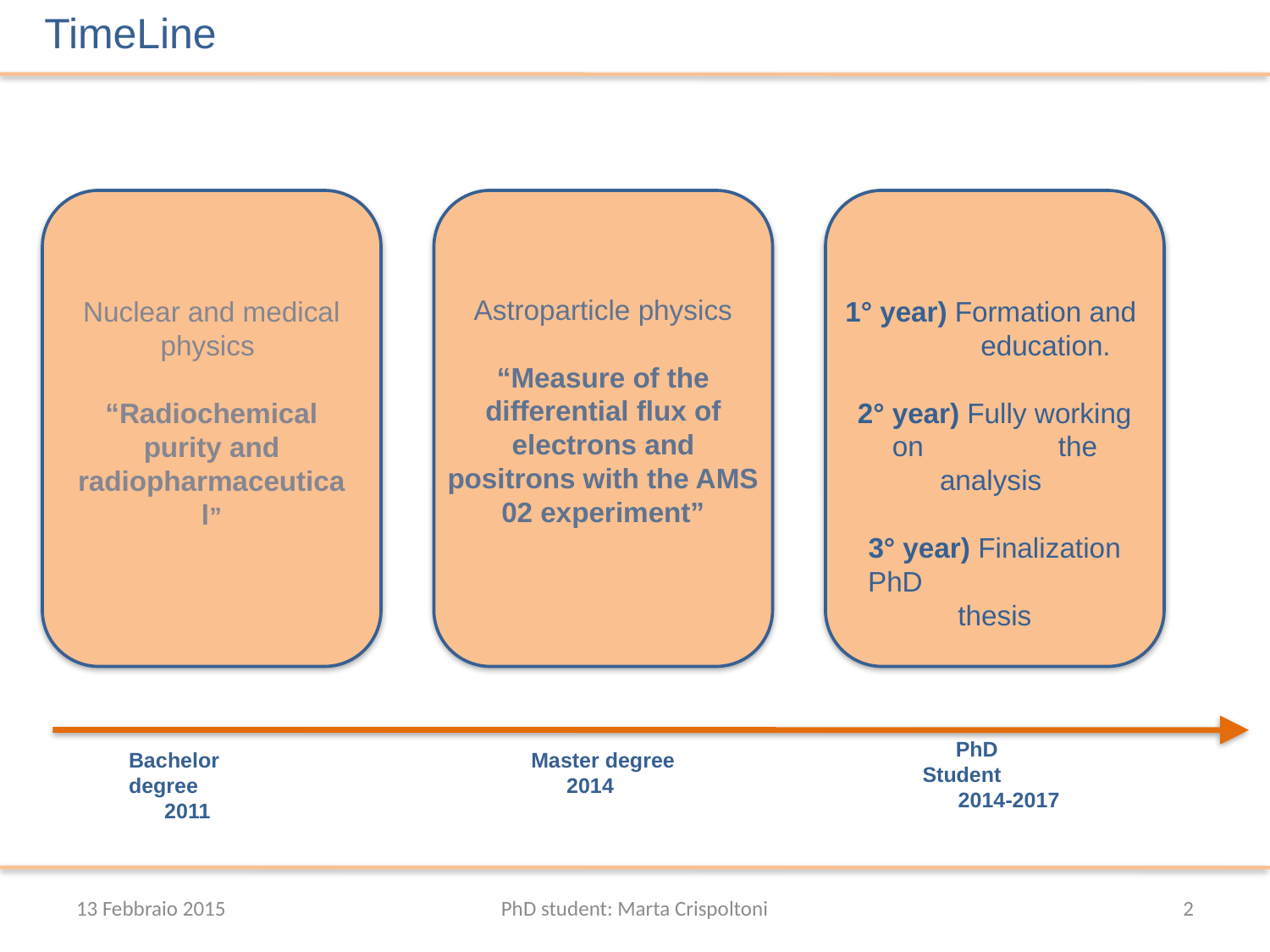

TimeLine

Nuclear and medical physics

“Radiochemical purity and radiopharmaceutical”

Astroparticle physics

“Measure of the differential flux of electrons and positrons with the AMS 02 experiment”

1° year) Formation and
               education.

2° year) Fully working on   	     the analysis

3° year) Finalization PhD 		thesis

      PhD Student
      2014-2017
Bachelor degree
      2011
Master degree
      2014
13 Febbraio 2015
PhD student: Marta Crispoltoni
2